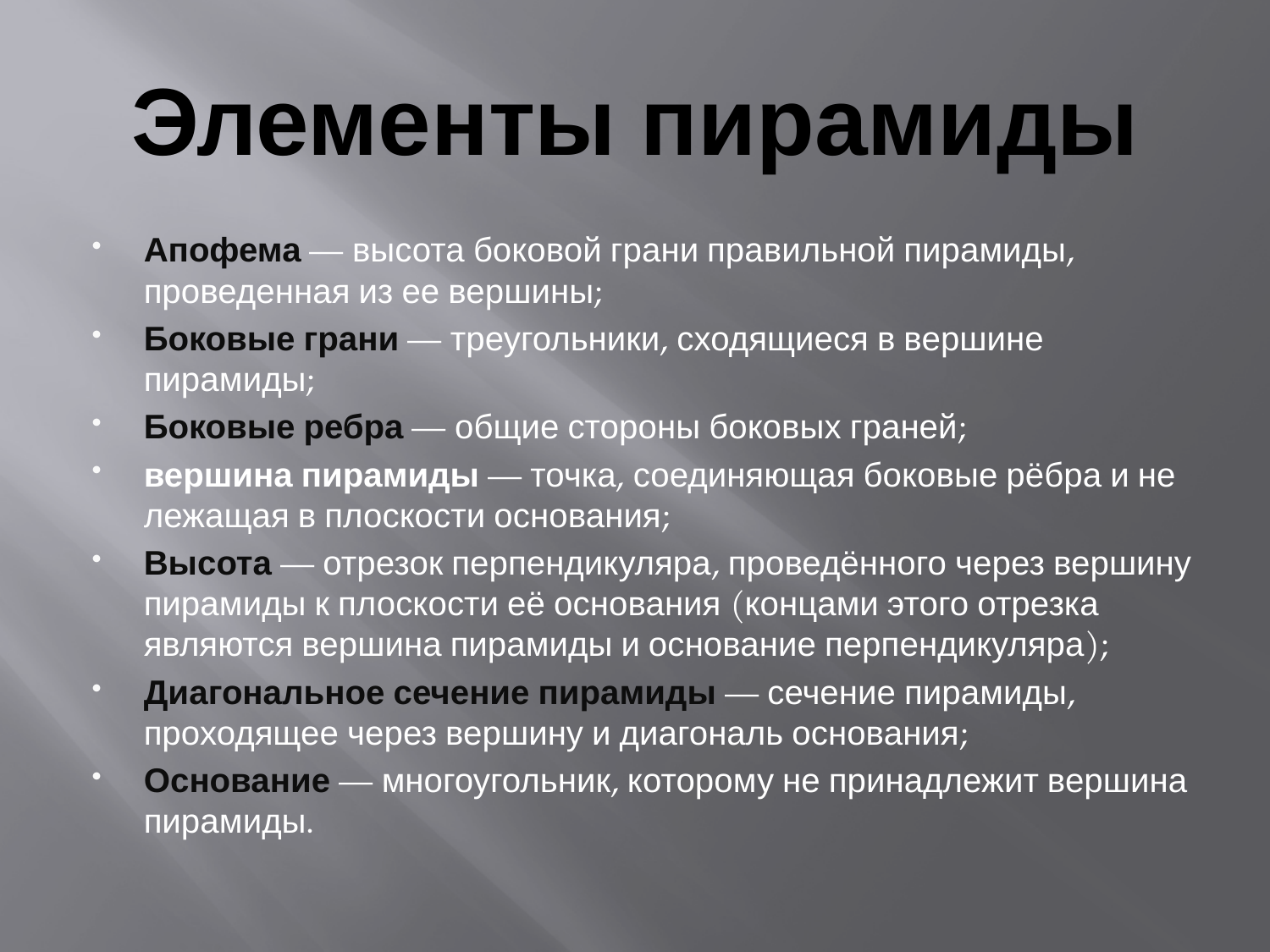

# Элементы пирамиды
Апофема — высота боковой грани правильной пирамиды, проведенная из ее вершины;
Боковые грани — треугольники, сходящиеся в вершине пирамиды;
Боковые ребра — общие стороны боковых граней;
вершина пирамиды — точка, соединяющая боковые рёбра и не лежащая в плоскости основания;
Высота — отрезок перпендикуляра, проведённого через вершину пирамиды к плоскости её основания (концами этого отрезка являются вершина пирамиды и основание перпендикуляра);
Диагональное сечение пирамиды — сечение пирамиды, проходящее через вершину и диагональ основания;
Основание — многоугольник, которому не принадлежит вершина пирамиды.